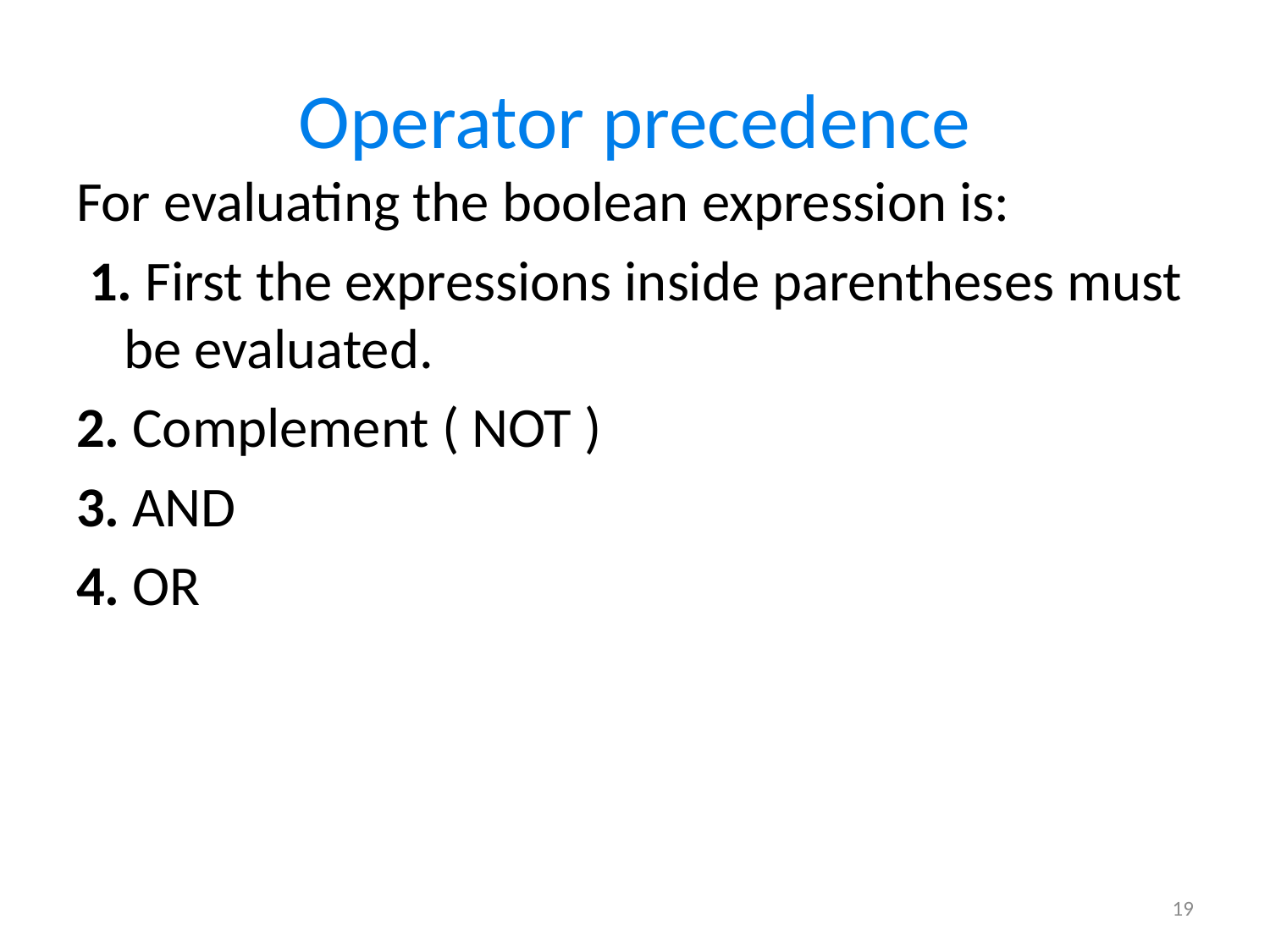

# Operator precedence
For evaluating the boolean expression is:
 1. First the expressions inside parentheses must be evaluated.
2. Complement ( NOT )
3. AND
4. OR

19